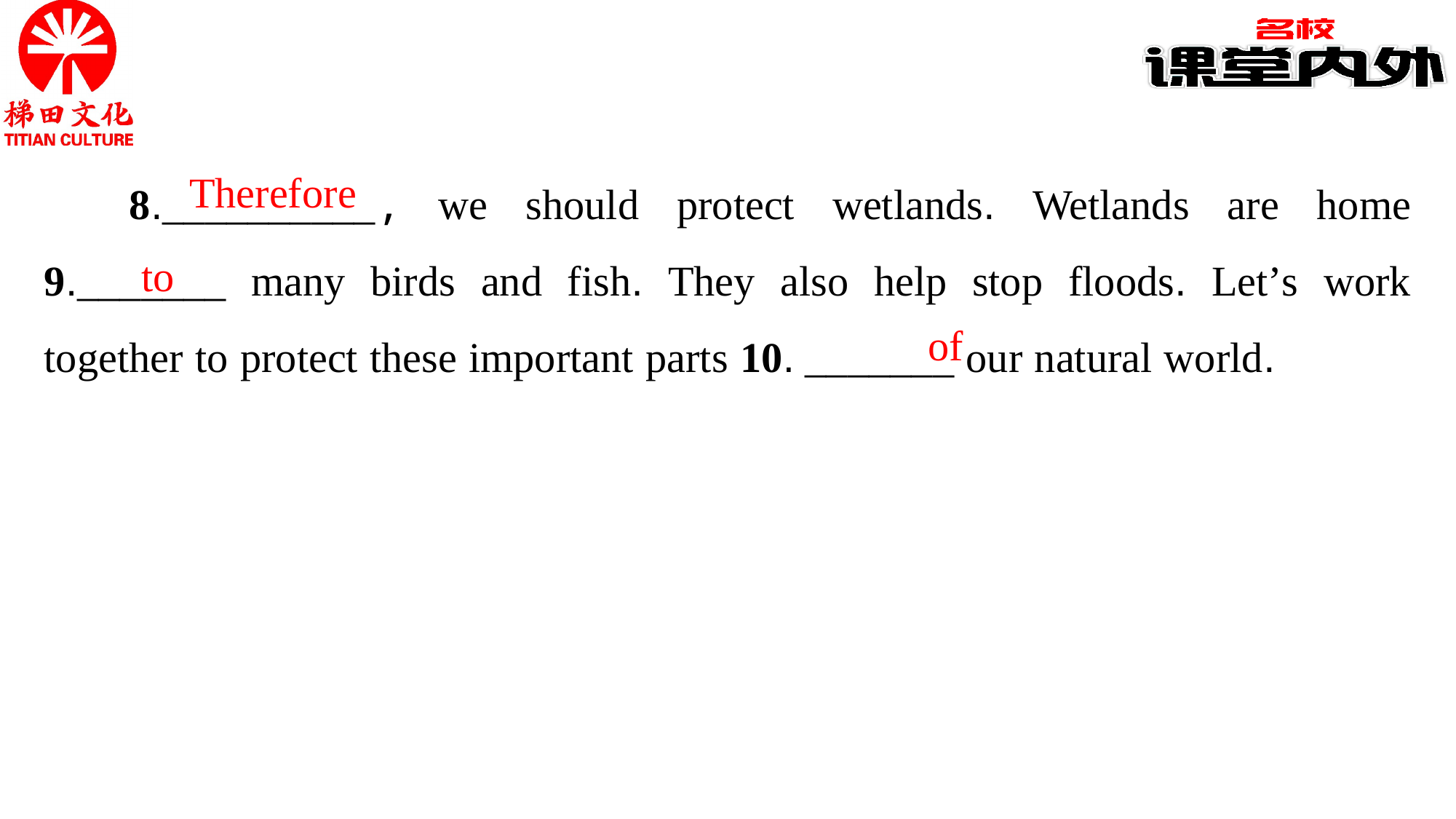

8.__________, we should protect wetlands. Wetlands are home 9._______ many birds and fish. They also help stop floods. Let’s work together to protect these important parts 10. _______ our natural world.
Therefore
to
of